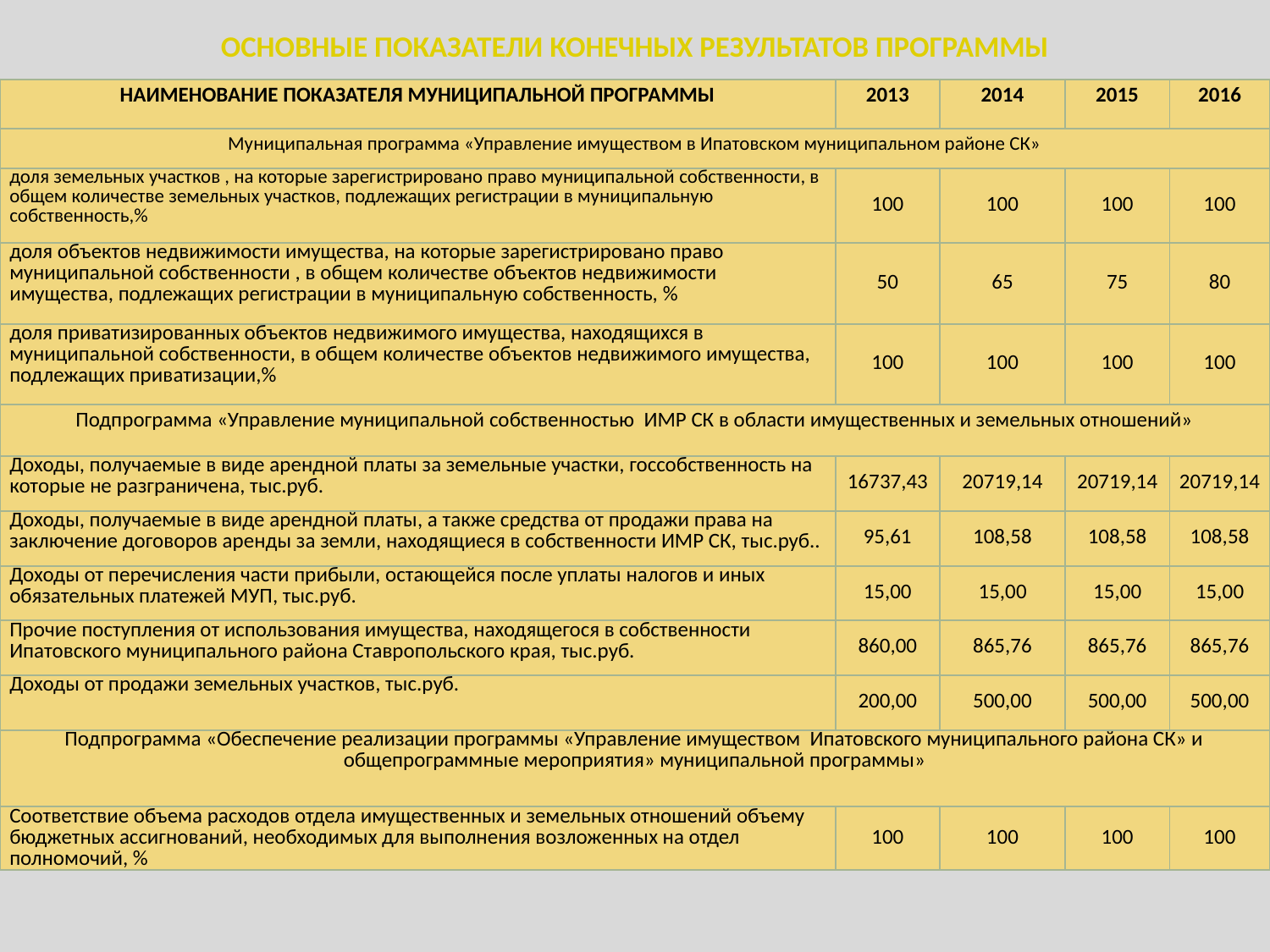

# ОСНОВНЫЕ ПОКАЗАТЕЛИ КОНЕЧНЫХ РЕЗУЛЬТАТОВ ПРОГРАММЫ
| НАИМЕНОВАНИЕ ПОКАЗАТЕЛЯ МУНИЦИПАЛЬНОЙ ПРОГРАММЫ | 2013 | 2014 | 2015 | 2016 |
| --- | --- | --- | --- | --- |
| Муниципальная программа «Управление имуществом в Ипатовском муниципальном районе СК» |  |  |  |  |
| доля земельных участков , на которые зарегистрировано право муниципальной собственности, в общем количестве земельных участков, подлежащих регистрации в муниципальную собственность,% | 100 | 100 | 100 | 100 |
| доля объектов недвижимости имущества, на которые зарегистрировано право муниципальной собственности , в общем количестве объектов недвижимости имущества, подлежащих регистрации в муниципальную собственность, % | 50 | 65 | 75 | 80 |
| доля приватизированных объектов недвижимого имущества, находящихся в муниципальной собственности, в общем количестве объектов недвижимого имущества, подлежащих приватизации,% | 100 | 100 | 100 | 100 |
| Подпрограмма «Управление муниципальной собственностью ИМР СК в области имущественных и земельных отношений» |  |  |  |  |
| Доходы, получаемые в виде арендной платы за земельные участки, госсобственность на которые не разграничена, тыс.руб. | 16737,43 | 20719,14 | 20719,14 | 20719,14 |
| Доходы, получаемые в виде арендной платы, а также средства от продажи права на заключение договоров аренды за земли, находящиеся в собственности ИМР СК, тыс.руб.. | 95,61 | 108,58 | 108,58 | 108,58 |
| Доходы от перечисления части прибыли, остающейся после уплаты налогов и иных обязательных платежей МУП, тыс.руб. | 15,00 | 15,00 | 15,00 | 15,00 |
| Прочие поступления от использования имущества, находящегося в собственности Ипатовского муниципального района Ставропольского края, тыс.руб. | 860,00 | 865,76 | 865,76 | 865,76 |
| Доходы от продажи земельных участков, тыс.руб. | 200,00 | 500,00 | 500,00 | 500,00 |
| Подпрограмма «Обеспечение реализации программы «Управление имуществом Ипатовского муниципального района СК» и общепрограммные мероприятия» муниципальной программы» |  |  |  |  |
| Соответствие объема расходов отдела имущественных и земельных отношений объему бюджетных ассигнований, необходимых для выполнения возложенных на отдел полномочий, % | 100 | 100 | 100 | 100 |